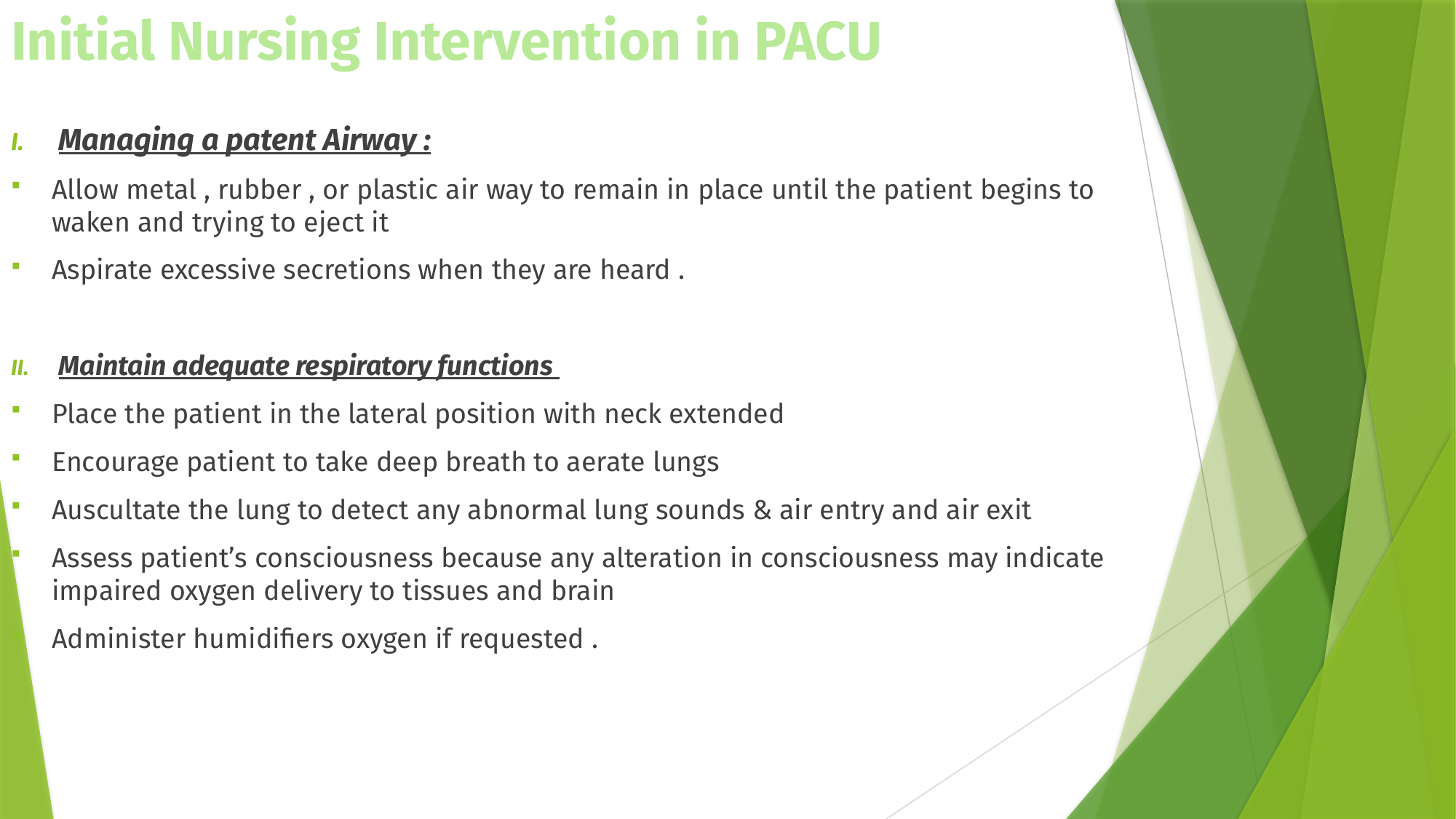

# Initial Nursing Intervention in PACU

Managing a patent Airway :
Allow metal , rubber , or plastic air way to remain in place until the patient begins to waken and trying to eject it
Aspirate excessive secretions when they are heard .

Maintain adequate respiratory functions
Place the patient in the lateral position with neck extended
Encourage patient to take deep breath to aerate lungs
Auscultate the lung to detect any abnormal lung sounds & air entry and air exit
Assess patient’s consciousness because any alteration in consciousness may indicate impaired oxygen delivery to tissues and brain
Administer humidifiers oxygen if requested .